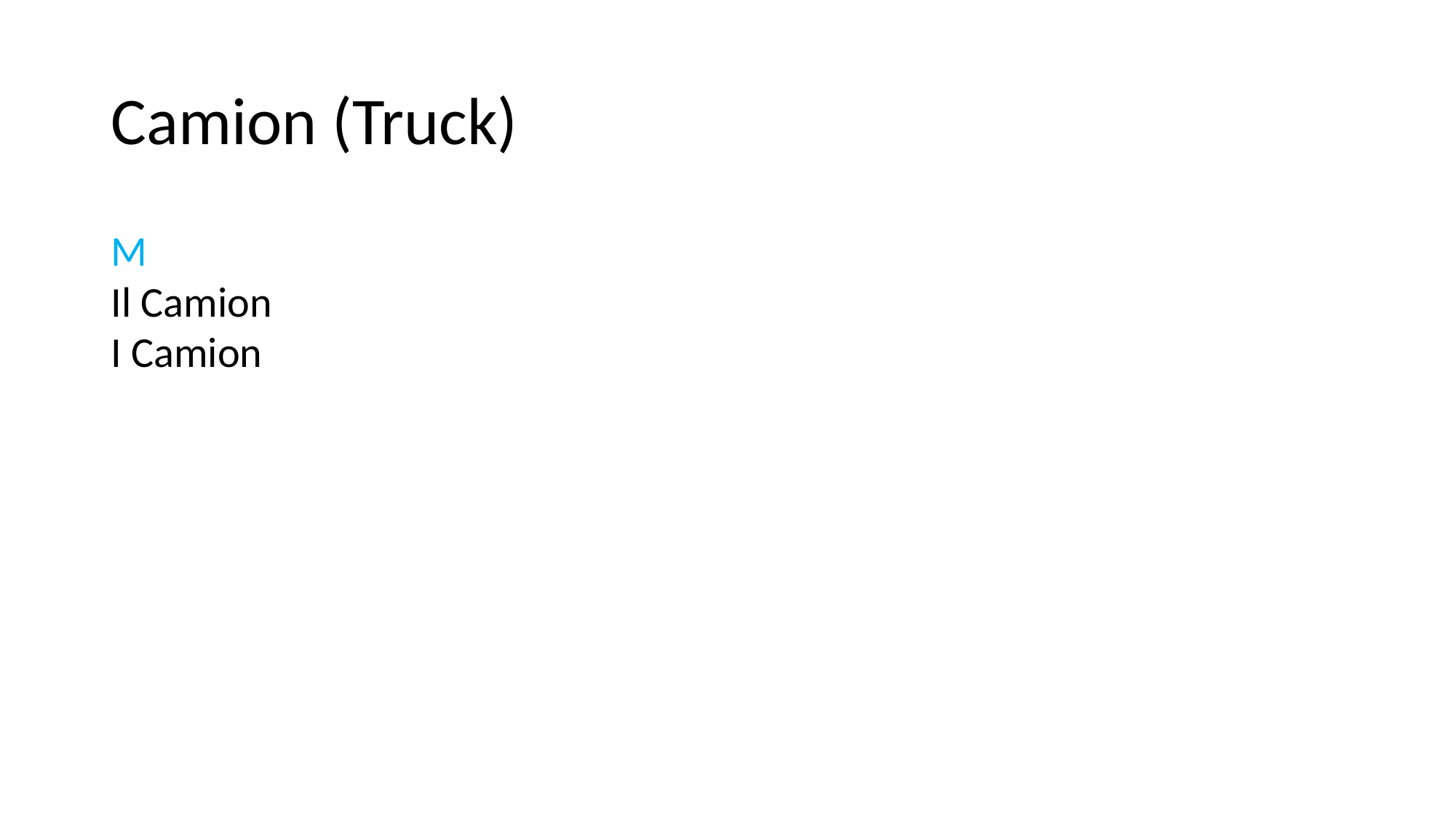

# Camion (Truck)
M
Il Camion
I Camion